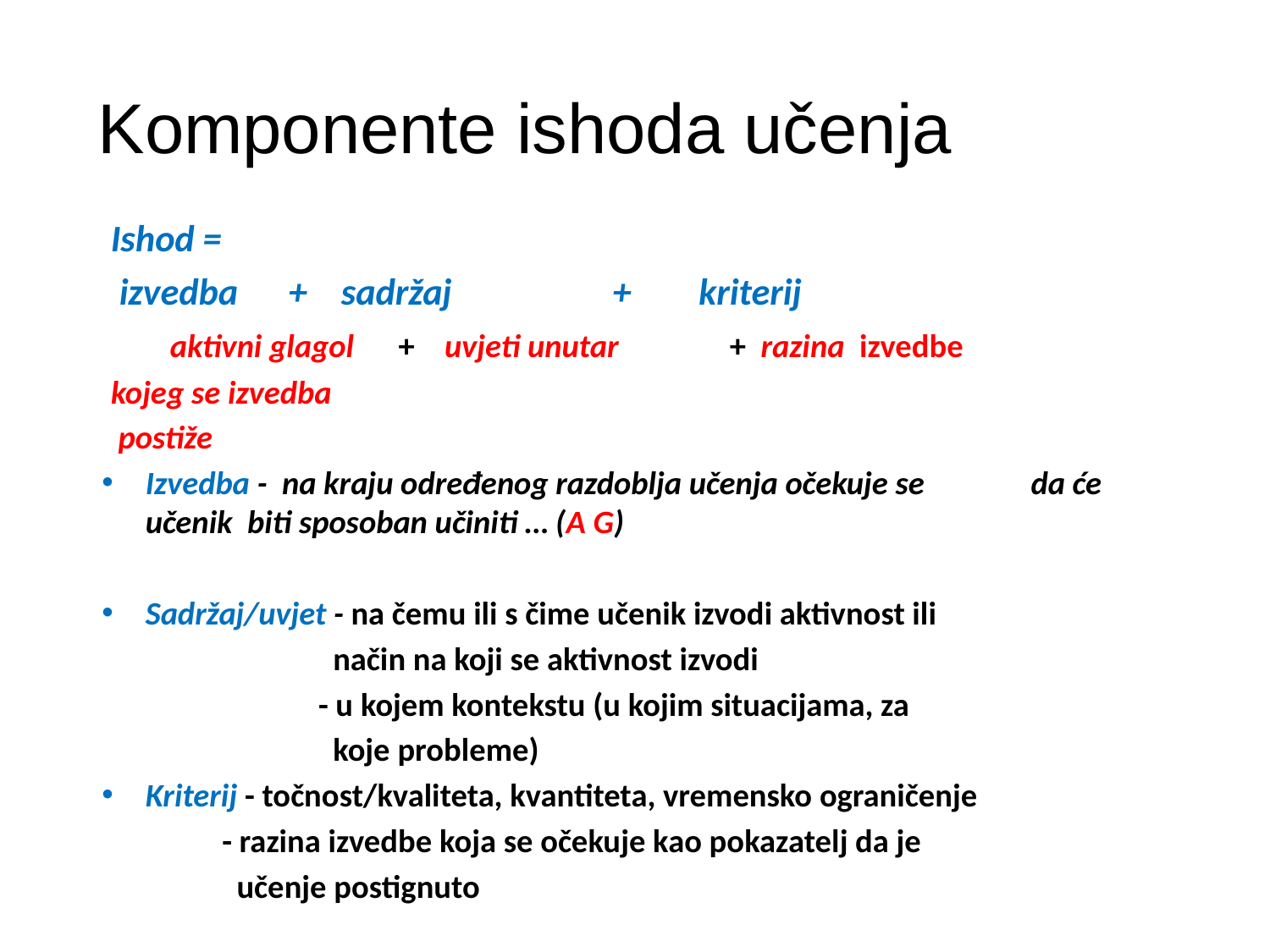

Komponente ishoda učenja
Ishod =
	 izvedba      +    sadržaj                   +        kriterij
       aktivni glagol      +    uvjeti unutar               +  razina  izvedbe
			kojeg se izvedba
			 postiže
Izvedba -  na kraju određenog razdoblja učenja očekuje se 	          da će učenik  biti sposoban učiniti … (A G)

Sadržaj/uvjet - na čemu ili s čime učenik izvodi aktivnost ili
                              način na koji se aktivnost izvodi
                            - u kojem kontekstu (u kojim situacijama, za
                              koje probleme)
Kriterij - točnost/kvaliteta, kvantiteta, vremensko ograničenje
               - razina izvedbe koja se očekuje kao pokazatelj da je
                 učenje postignuto